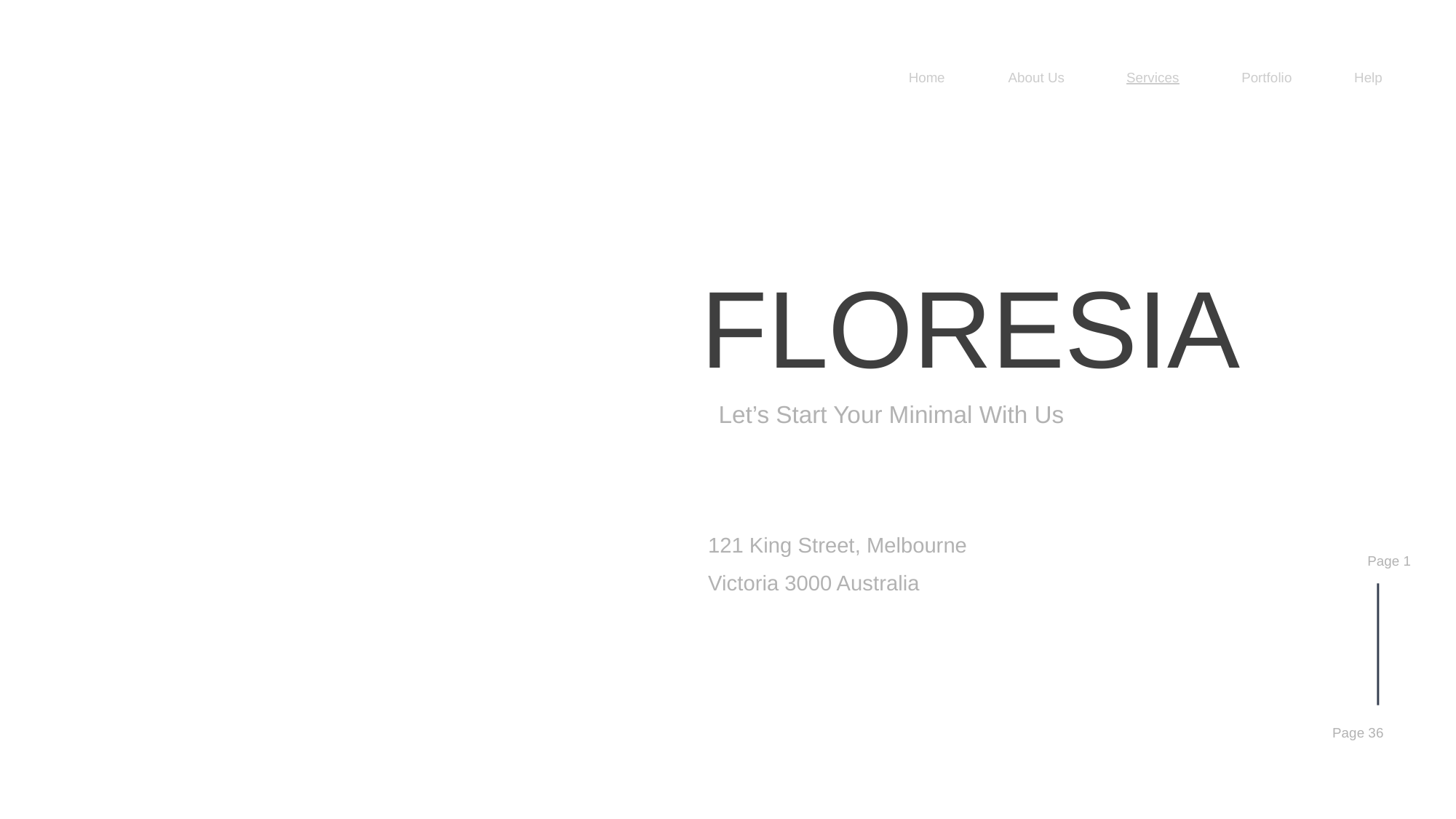

Home
About Us
Services
Portfolio
Help
FLORESIA
Let’s Start Your Minimal With Us
121 King Street, Melbourne
Victoria 3000 Australia
Page 1

Page 36